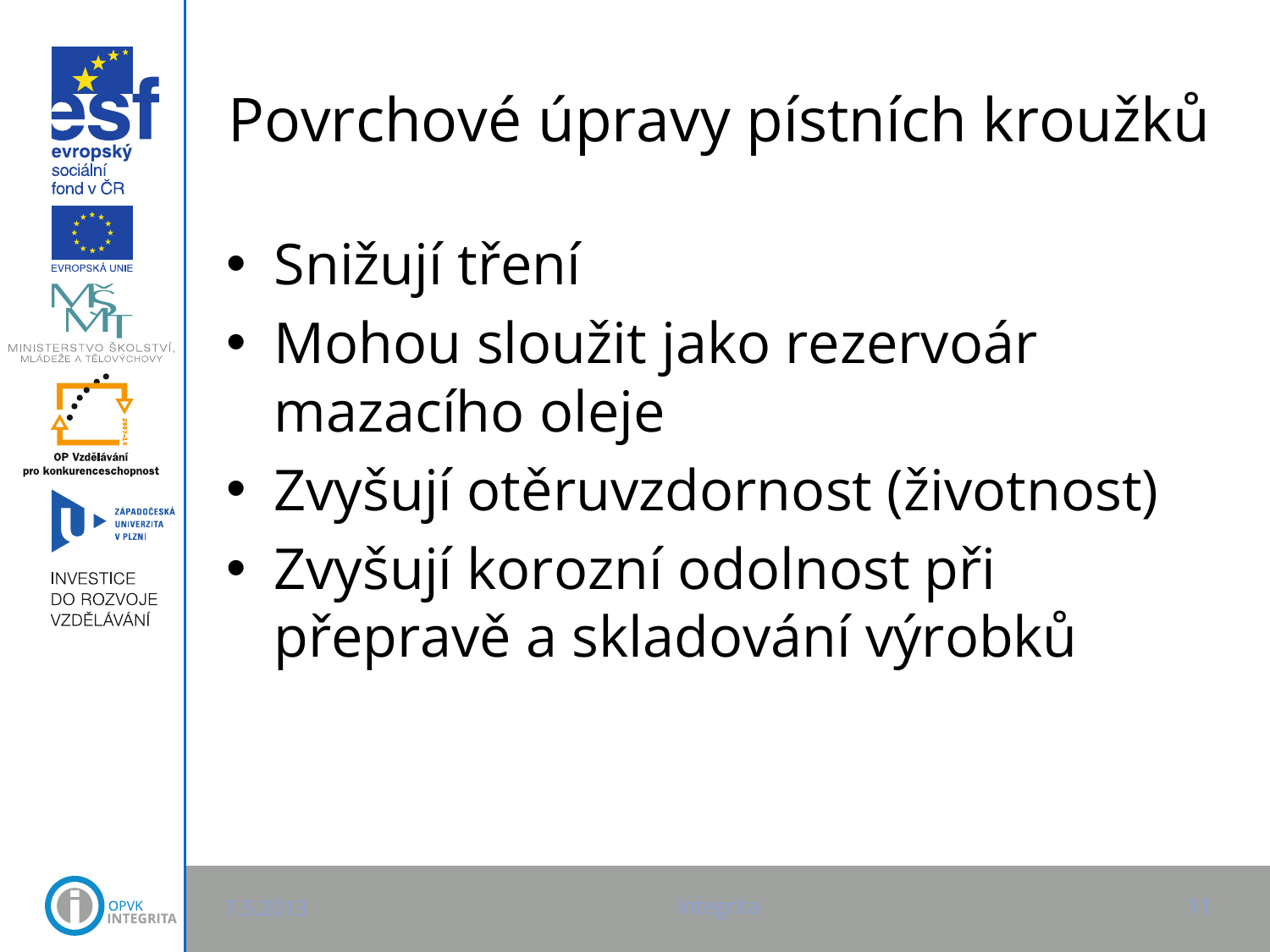

# Povrchové úpravy pístních kroužků
Snižují tření
Mohou sloužit jako rezervoár mazacího oleje
Zvyšují otěruvzdornost (životnost)
Zvyšují korozní odolnost při přepravě a skladování výrobků

7.5.2013
Integrita
11